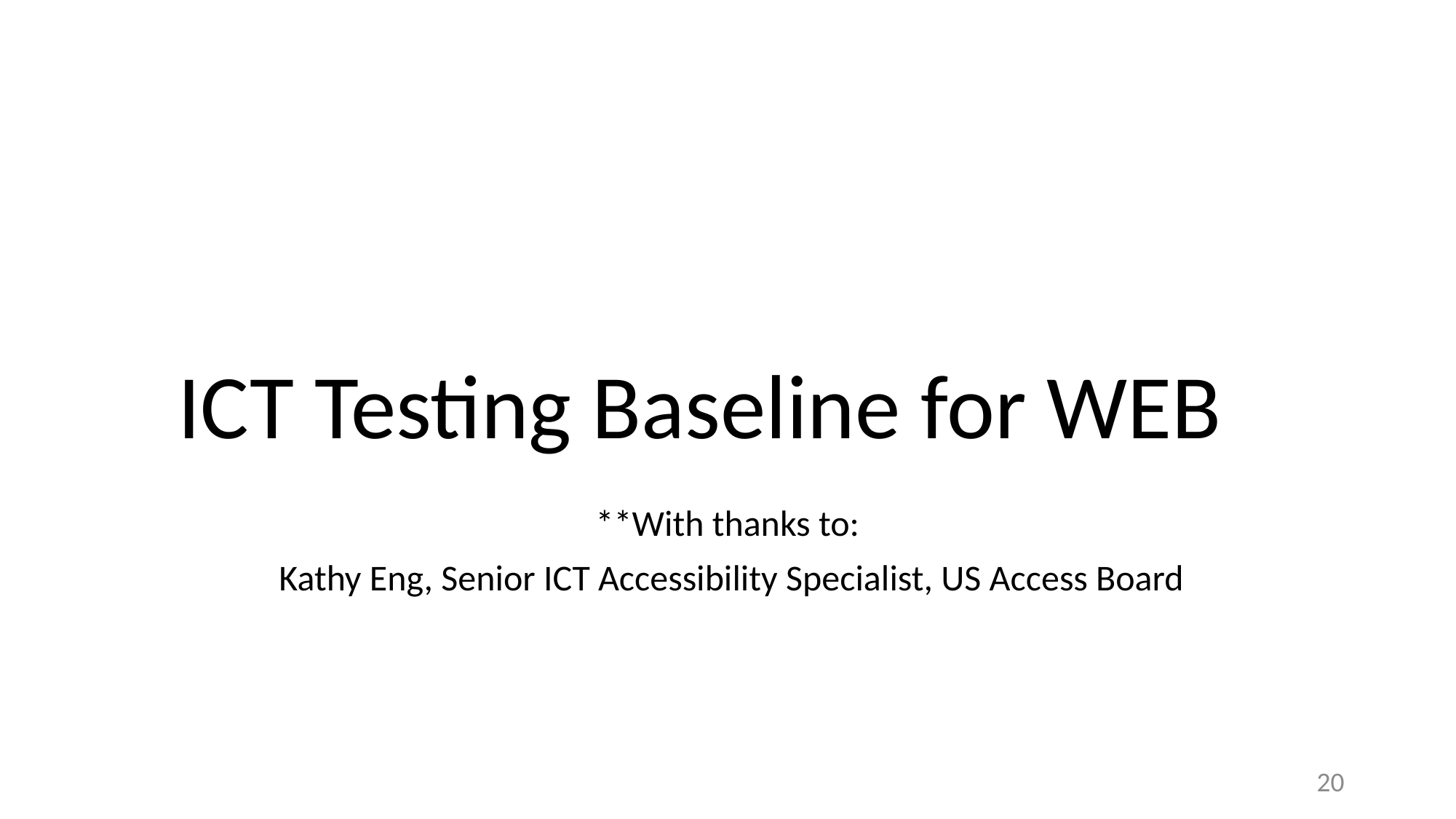

# ICT Testing Baseline for WEB
**With thanks to:
 Kathy Eng, Senior ICT Accessibility Specialist, US Access Board
20